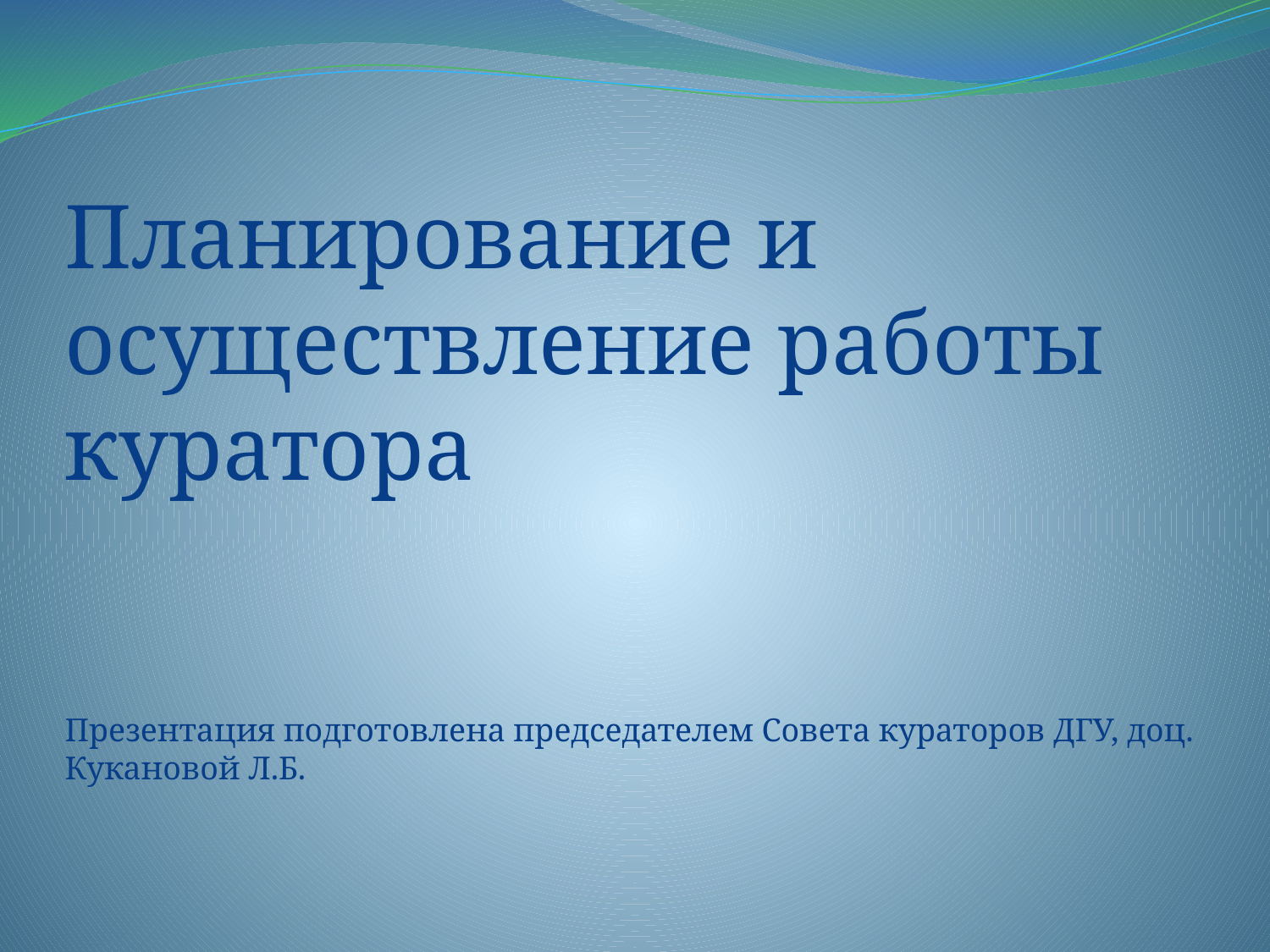

# Планирование и осуществление работы куратора Презентация подготовлена председателем Совета кураторов ДГУ, доц. Кукановой Л.Б.